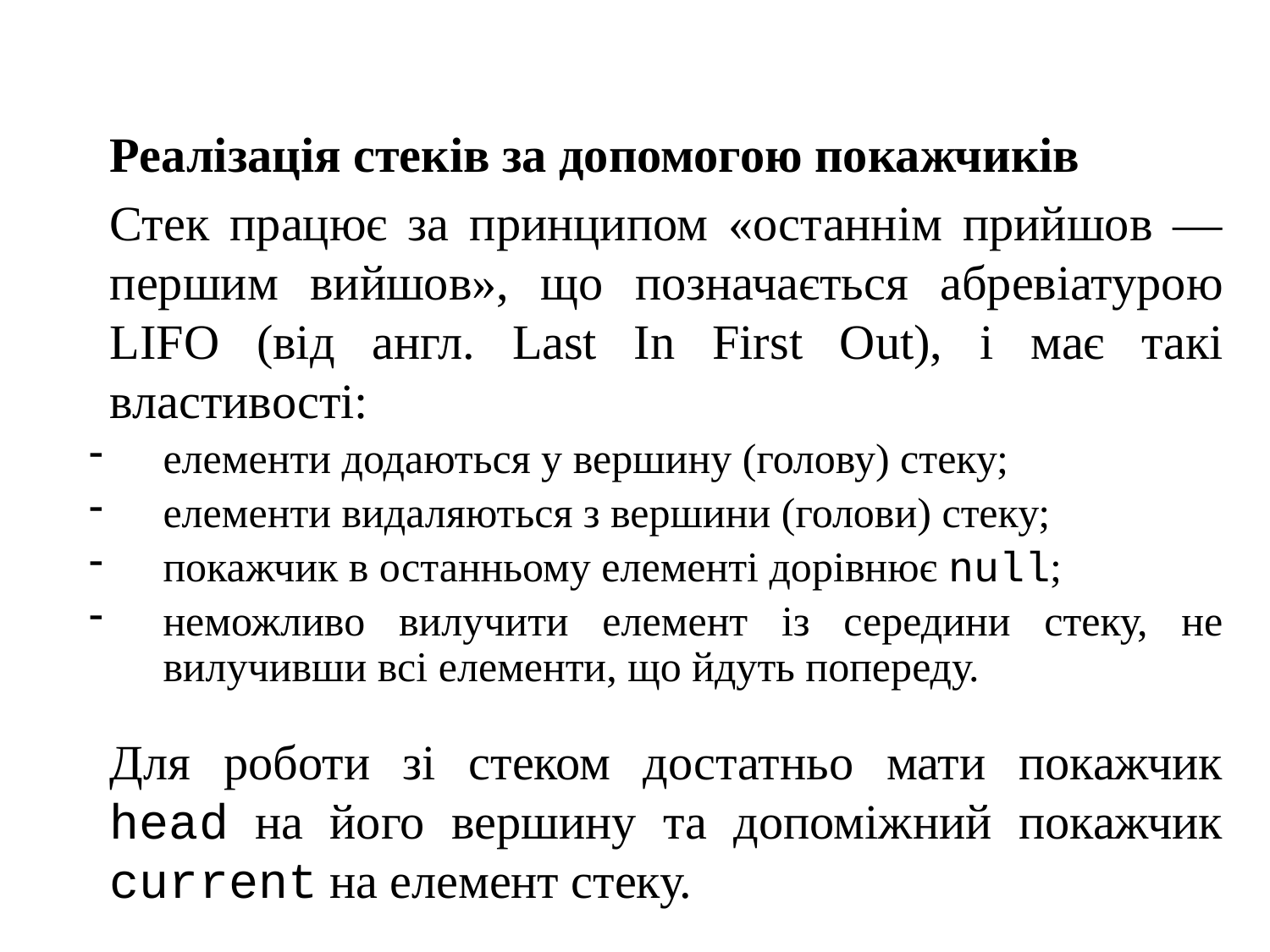

Реалізація стеків за допомогою покажчиків
	Стек працює за принципом «останнім прийшов — першим вийшов», що позначається абревіатурою LIFO (від англ. Last In First Out), і має такі властивості:
елементи додаються у вершину (голову) стеку;
елементи видаляються з вершини (голови) стеку;
покажчик в останньому елементі дорівнює null;
неможливо вилучити елемент із середини стеку, не вилучивши всі елементи, що йдуть попереду.

	Для роботи зі стеком достатньо мати покажчик head на його вершину та допоміжний покажчик current на елемент стеку.